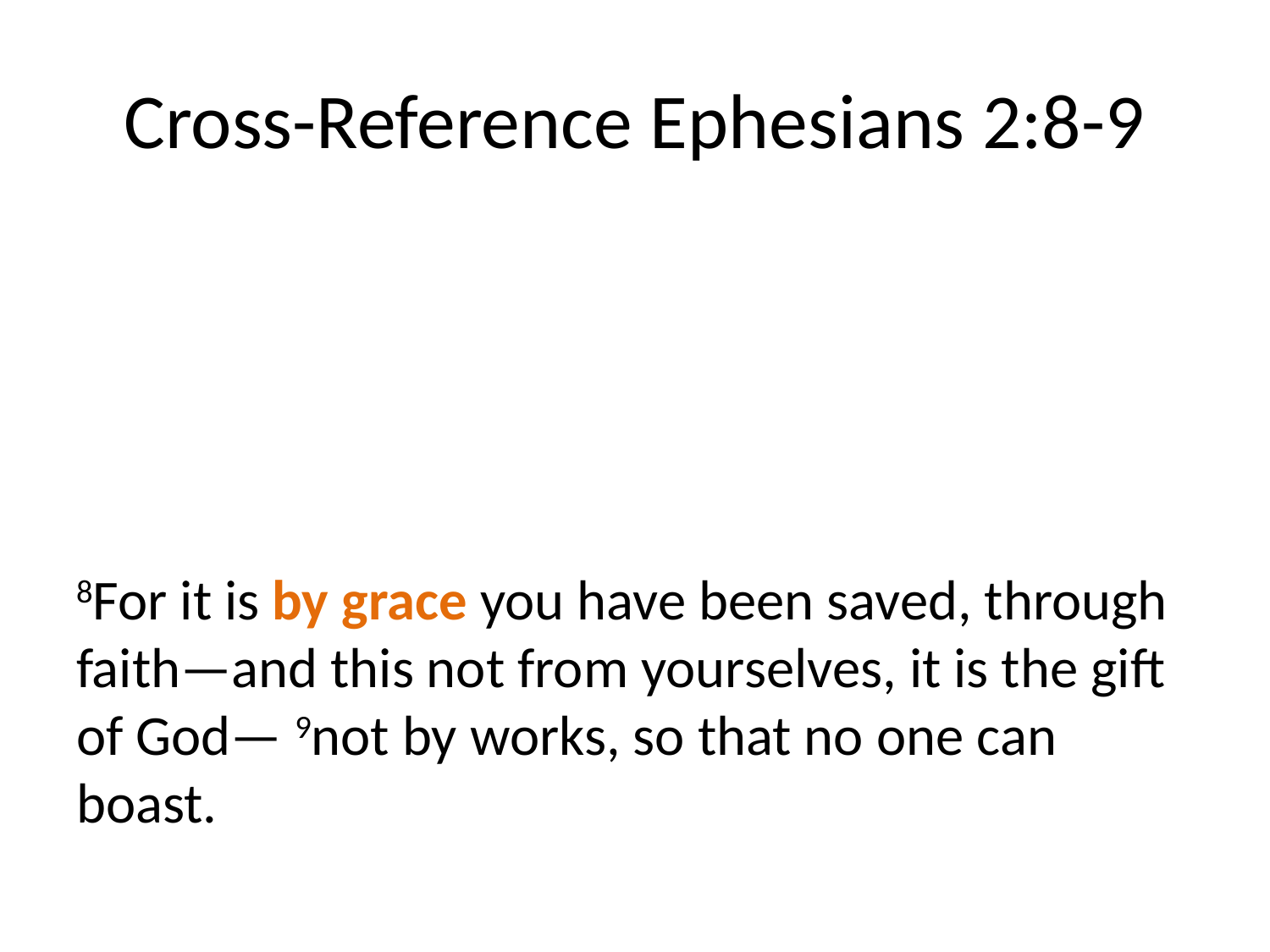

# Cross-Reference Ephesians 2:8-9

8For it is by grace you have been saved, through faith—and this not from yourselves, it is the gift of God— 9not by works, so that no one can boast.